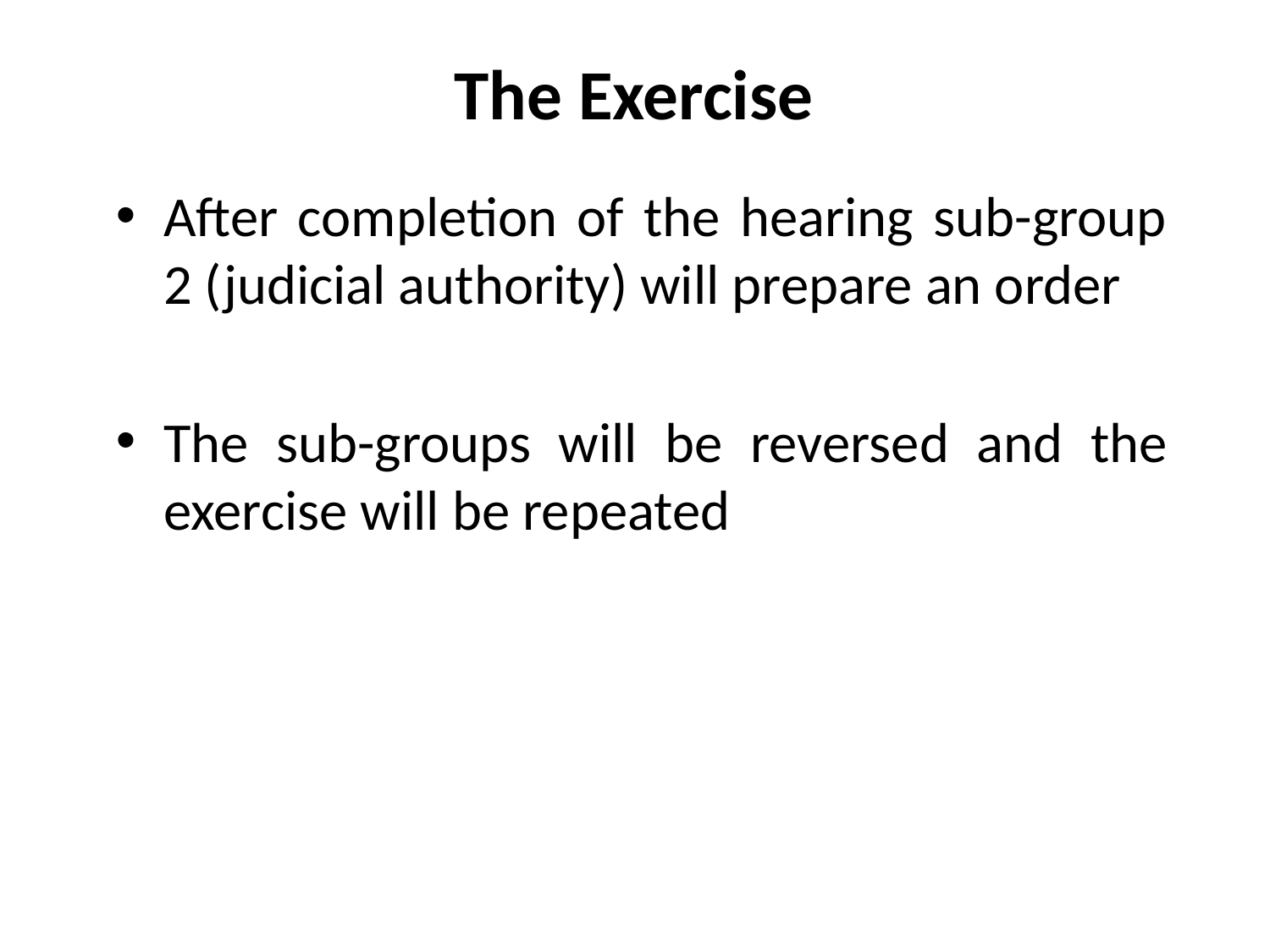

The Exercise
After completion of the hearing sub-group 2 (judicial authority) will prepare an order

The sub-groups will be reversed and the exercise will be repeated